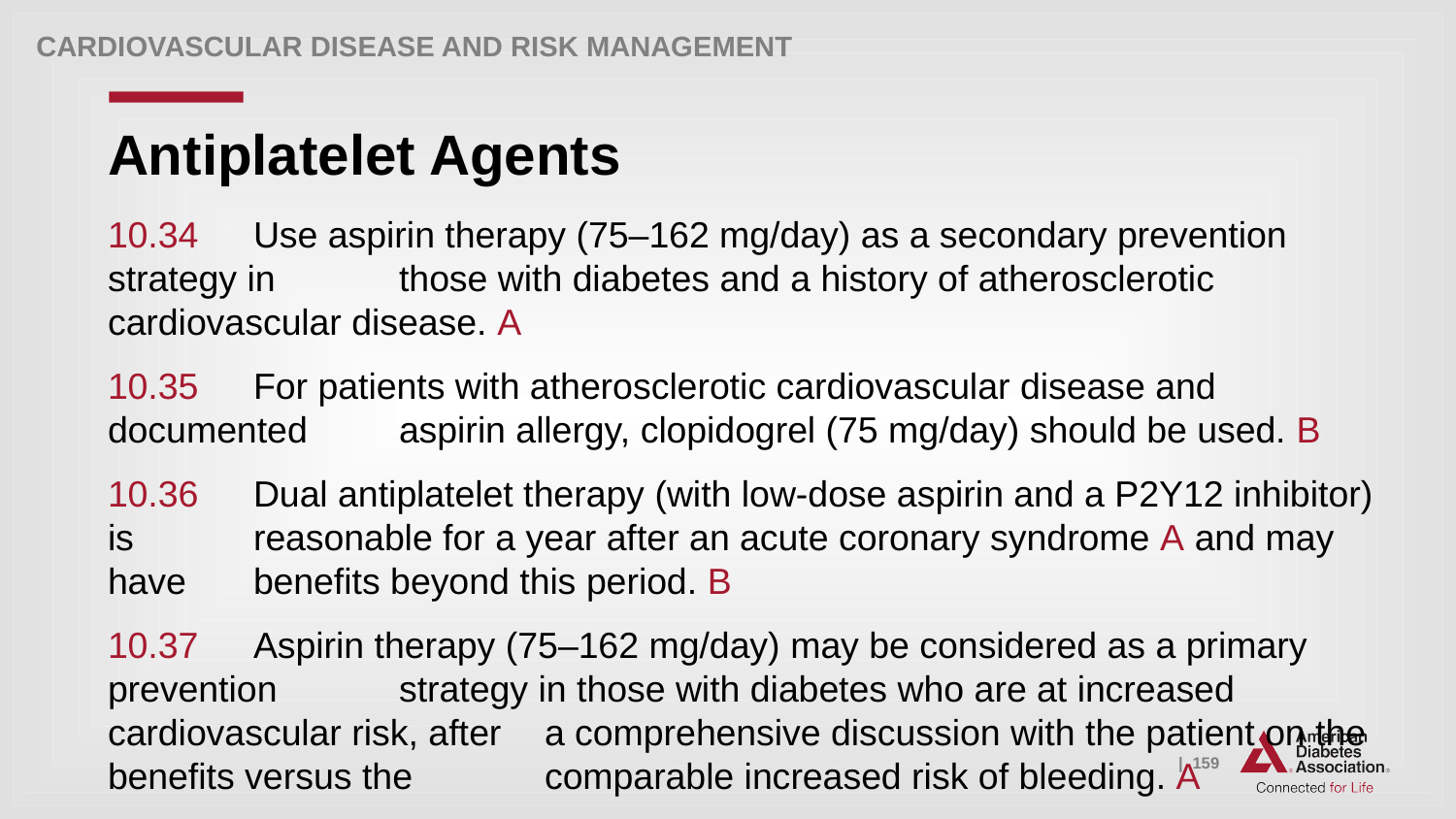

Cardiovascular Disease and Risk Management
# Antiplatelet Agents
10.34 	Use aspirin therapy (75–162 mg/day) as a secondary prevention strategy in 	those with diabetes and a history of atherosclerotic cardiovascular disease. A
10.35 	For patients with atherosclerotic cardiovascular disease and documented 	aspirin allergy, clopidogrel (75 mg/day) should be used. B
10.36 	Dual antiplatelet therapy (with low-dose aspirin and a P2Y12 inhibitor) is 	reasonable for a year after an acute coronary syndrome A and may have 	benefits beyond this period. B
10.37 	Aspirin therapy (75–162 mg/day) may be considered as a primary prevention 	strategy in those with diabetes who are at increased cardiovascular risk, after 	a comprehensive discussion with the patient on the benefits versus the 	comparable increased risk of bleeding. A